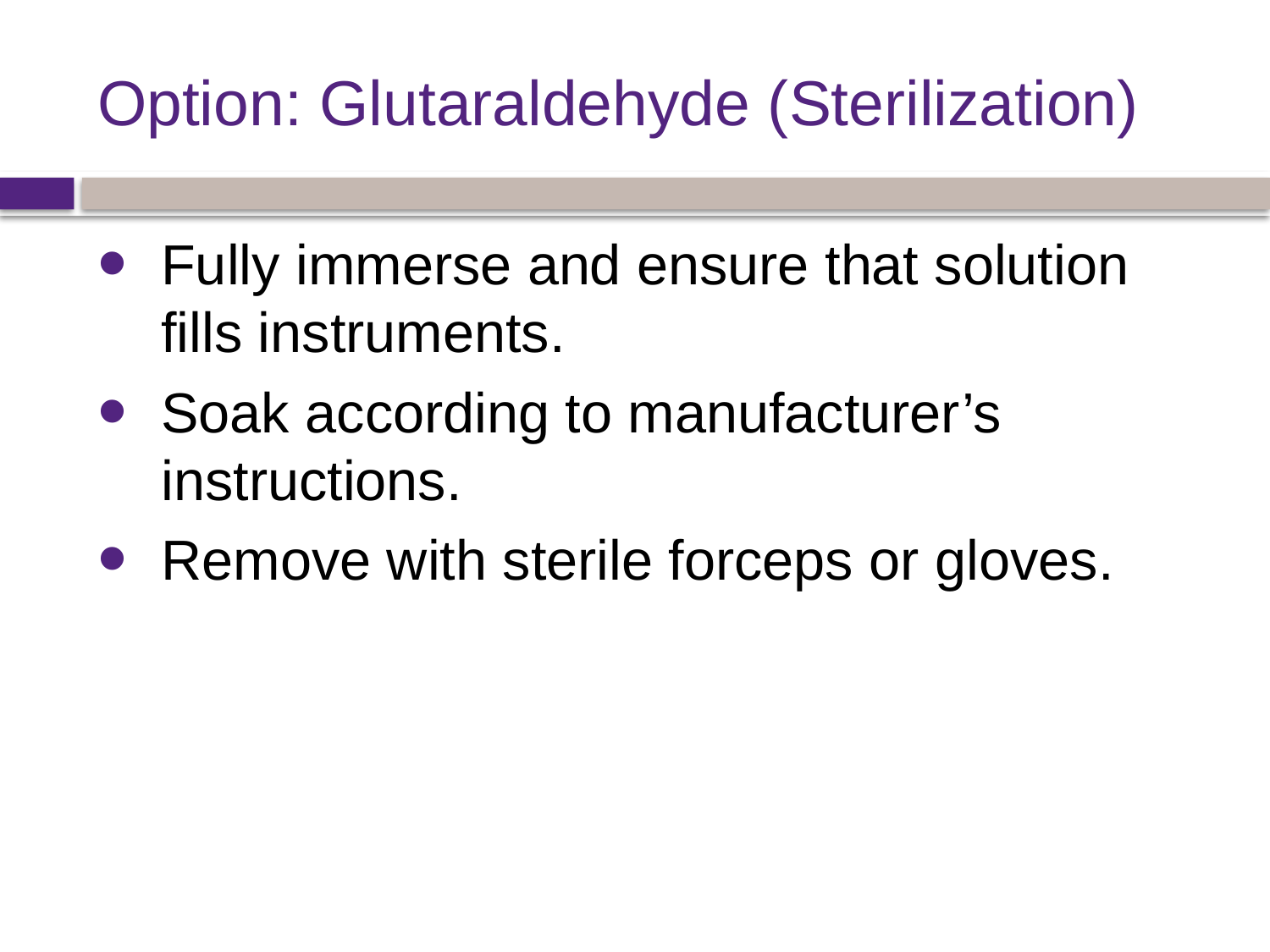

# Option: Glutaraldehyde (Sterilization)
Fully immerse and ensure that solution fills instruments.
Soak according to manufacturer’s instructions.
Remove with sterile forceps or gloves.